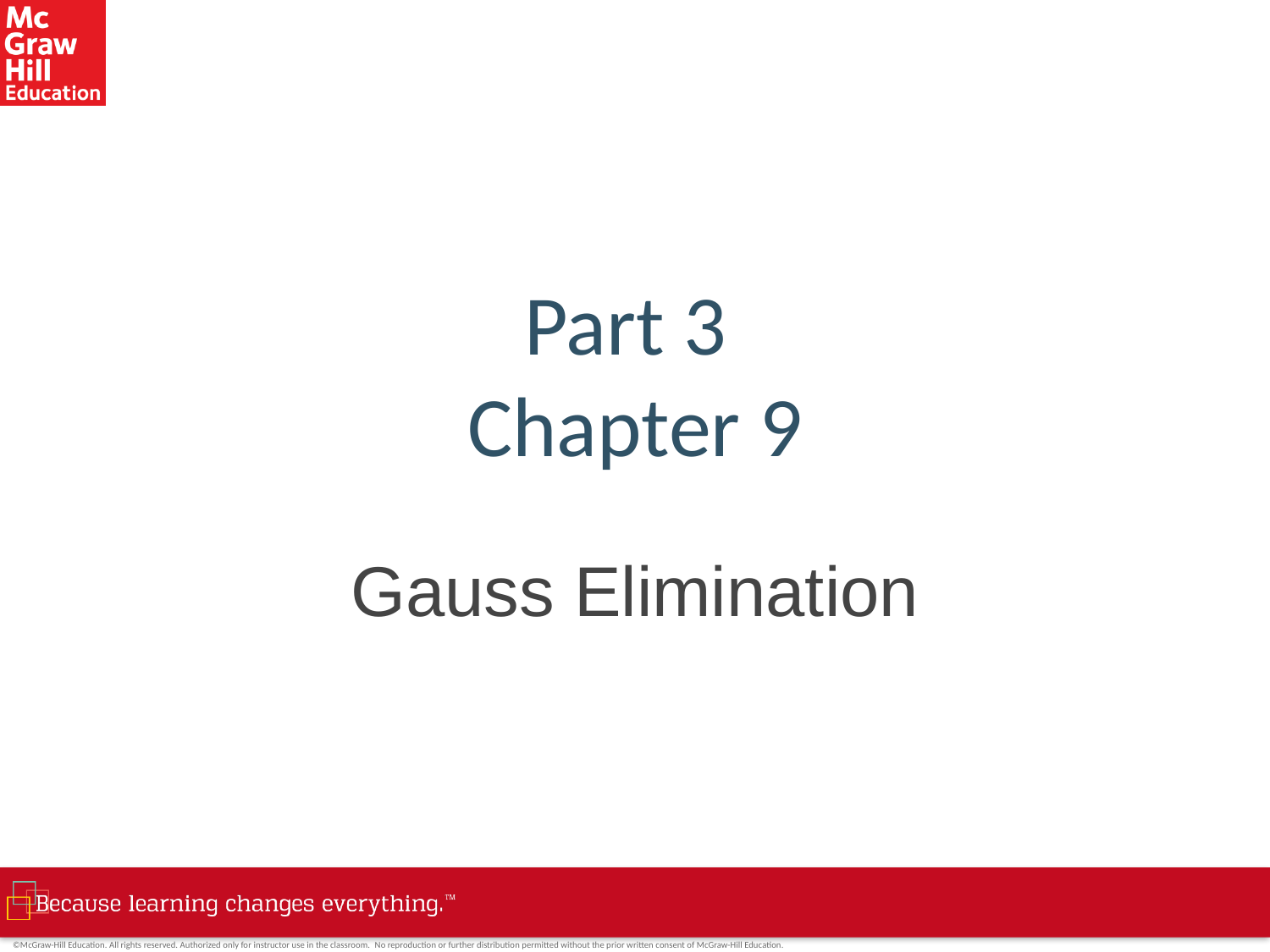

# Part 3 Chapter 9
Gauss Elimination